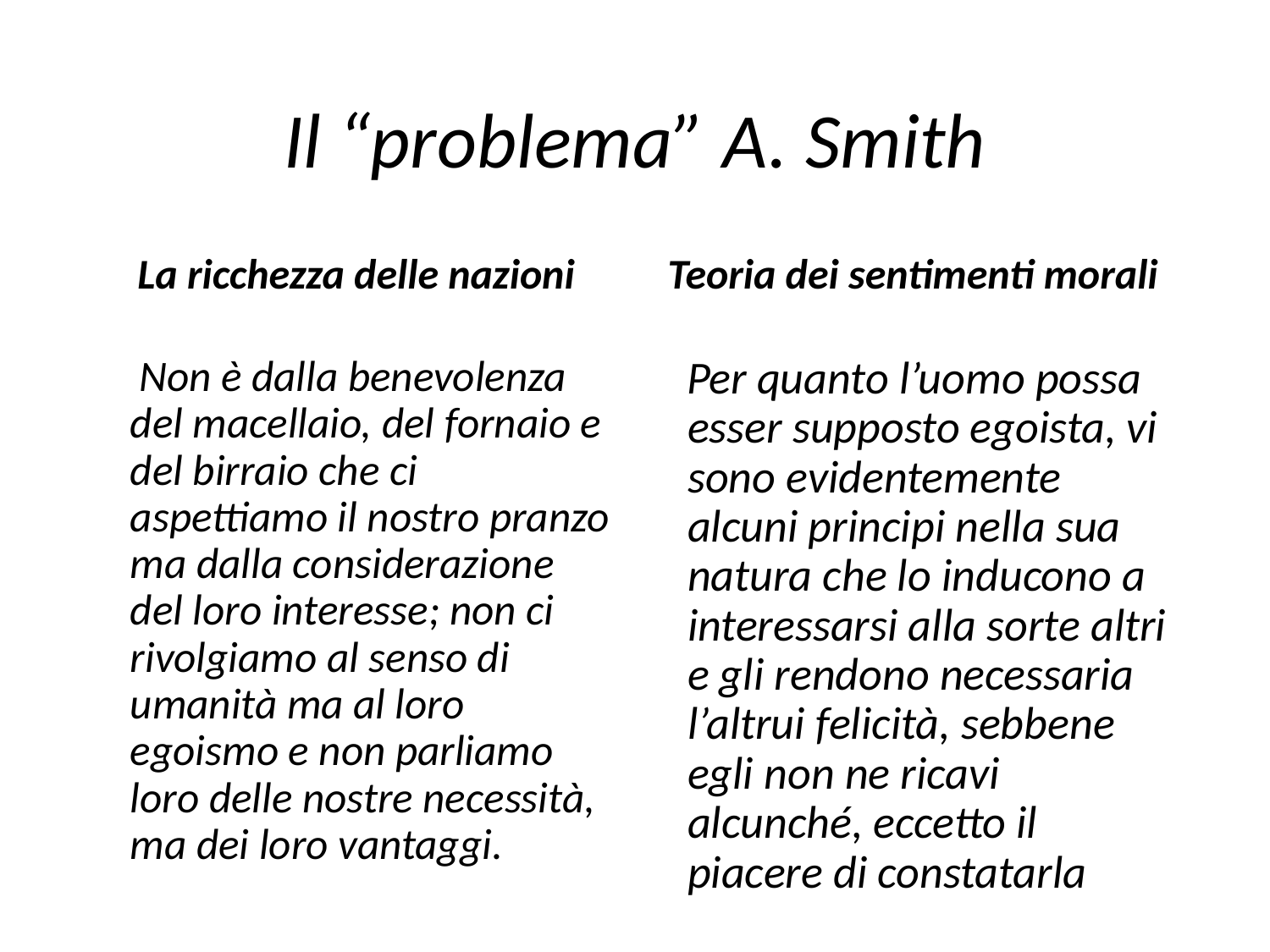

# Il “problema” A. Smith
La ricchezza delle nazioni
Teoria dei sentimenti morali
    Non è dalla benevolenza  del macellaio, del fornaio e del birraio che ci aspettiamo il nostro pranzo ma dalla considerazione del loro interesse; non ci rivolgiamo al senso di umanità ma al loro egoismo e non parliamo loro delle nostre necessità, ma dei loro vantaggi.
   Per quanto l’uomo possa esser supposto egoista, vi sono evidentemente alcuni principi nella sua natura che lo inducono a interessarsi alla sorte altri e gli rendono necessaria l’altrui felicità, sebbene egli non ne ricavi alcunché, eccetto il piacere di constatarla